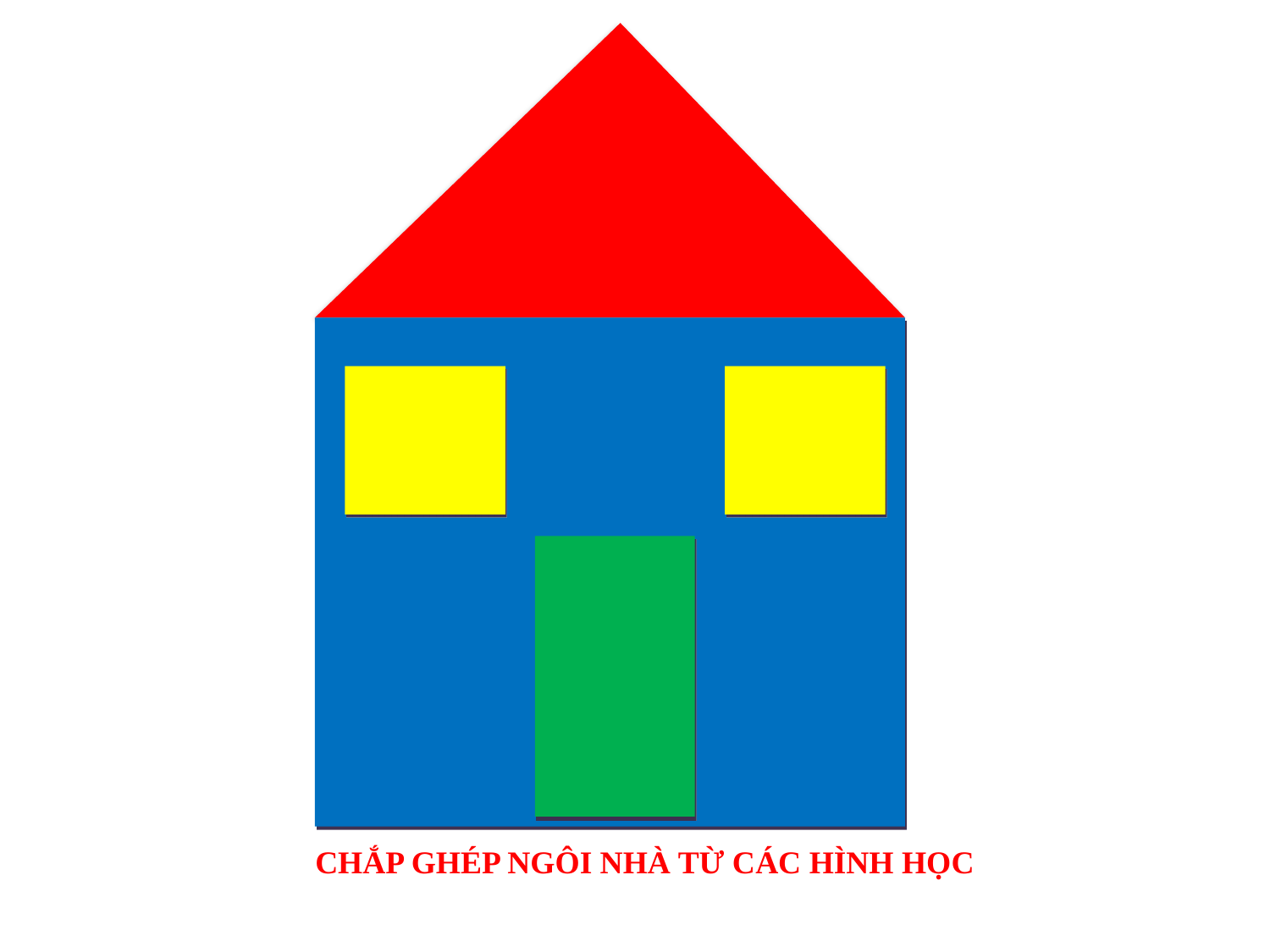

CHẮP GHÉP NGÔI NHÀ TỪ CÁC HÌNH HỌC